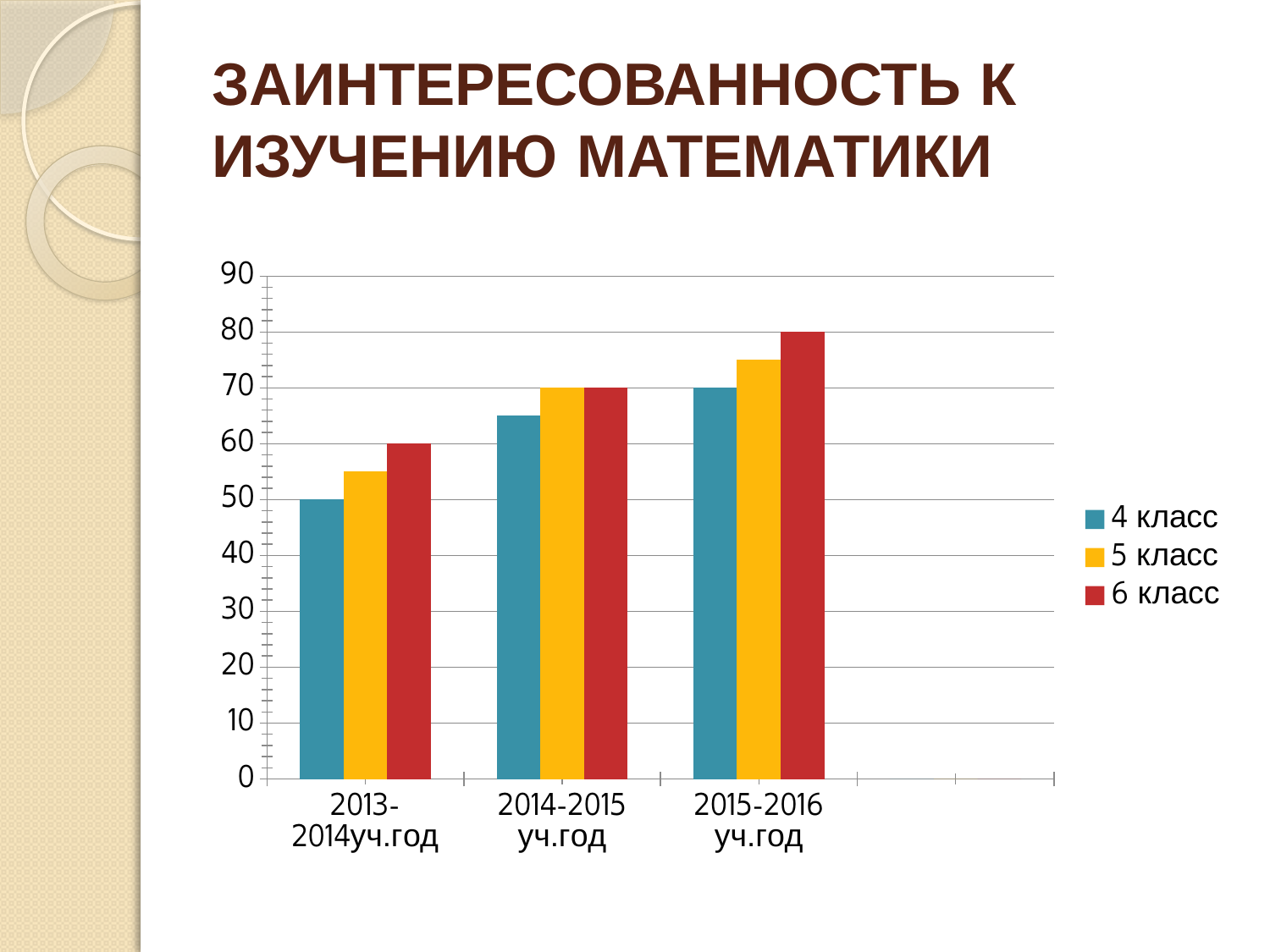

# ЗАИНТЕРЕСОВАННОСТЬ К ИЗУЧЕНИЮ МАТЕМАТИКИ

### Chart

| Category | 4 класс | 5 класс | 6 класс |
|---|---|---|---|
| 2013-2014уч.год | 50.0 | 55.0 | 60.0 |
| 2014-2015 уч.год | 65.0 | 70.0 | 70.0 |
| 2015-2016 уч.год | 70.0 | 75.0 | 80.0 |